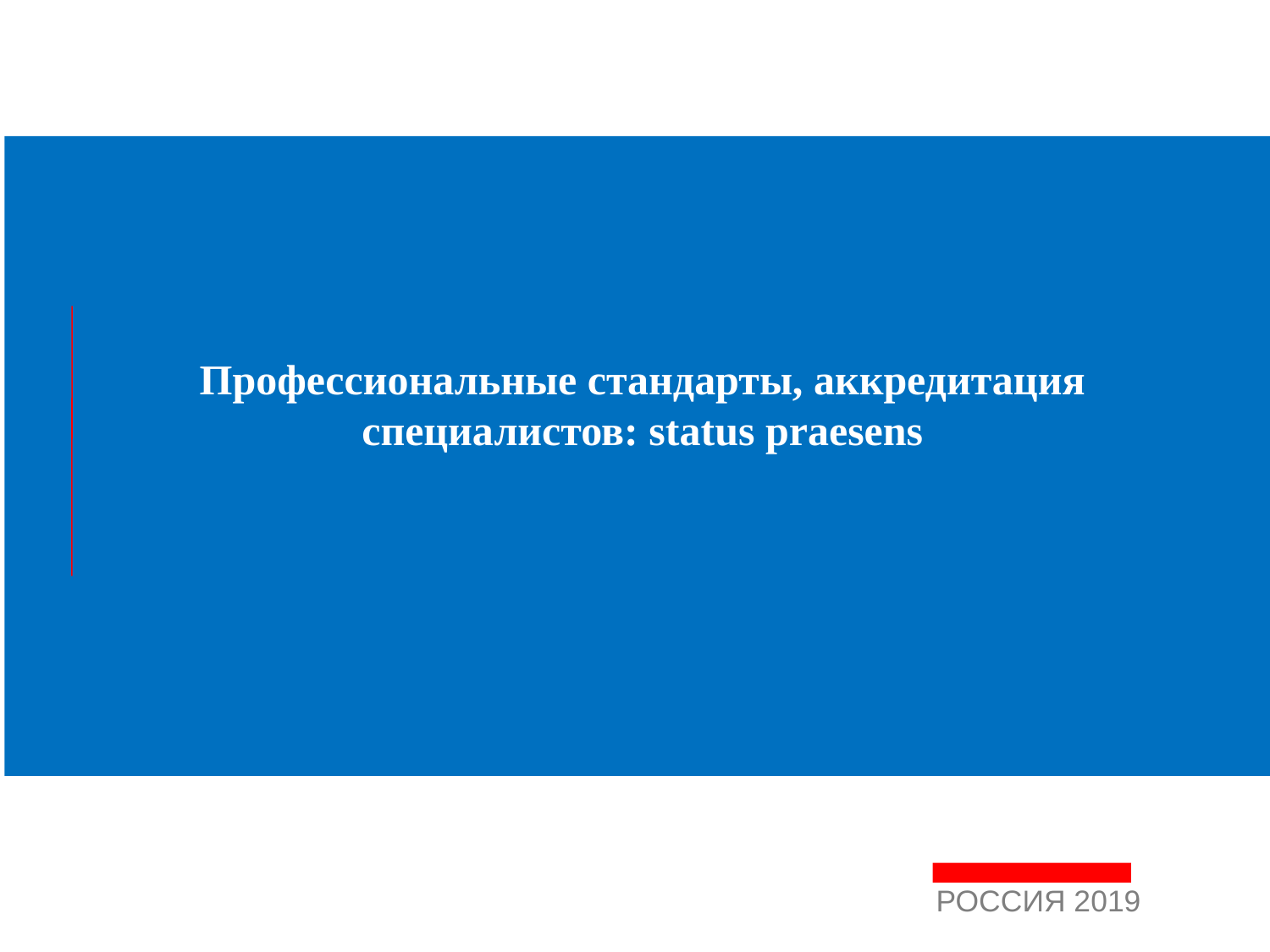

Профессиональные стандарты, аккредитация специалистов: status praesens

РОССИЯ 2019